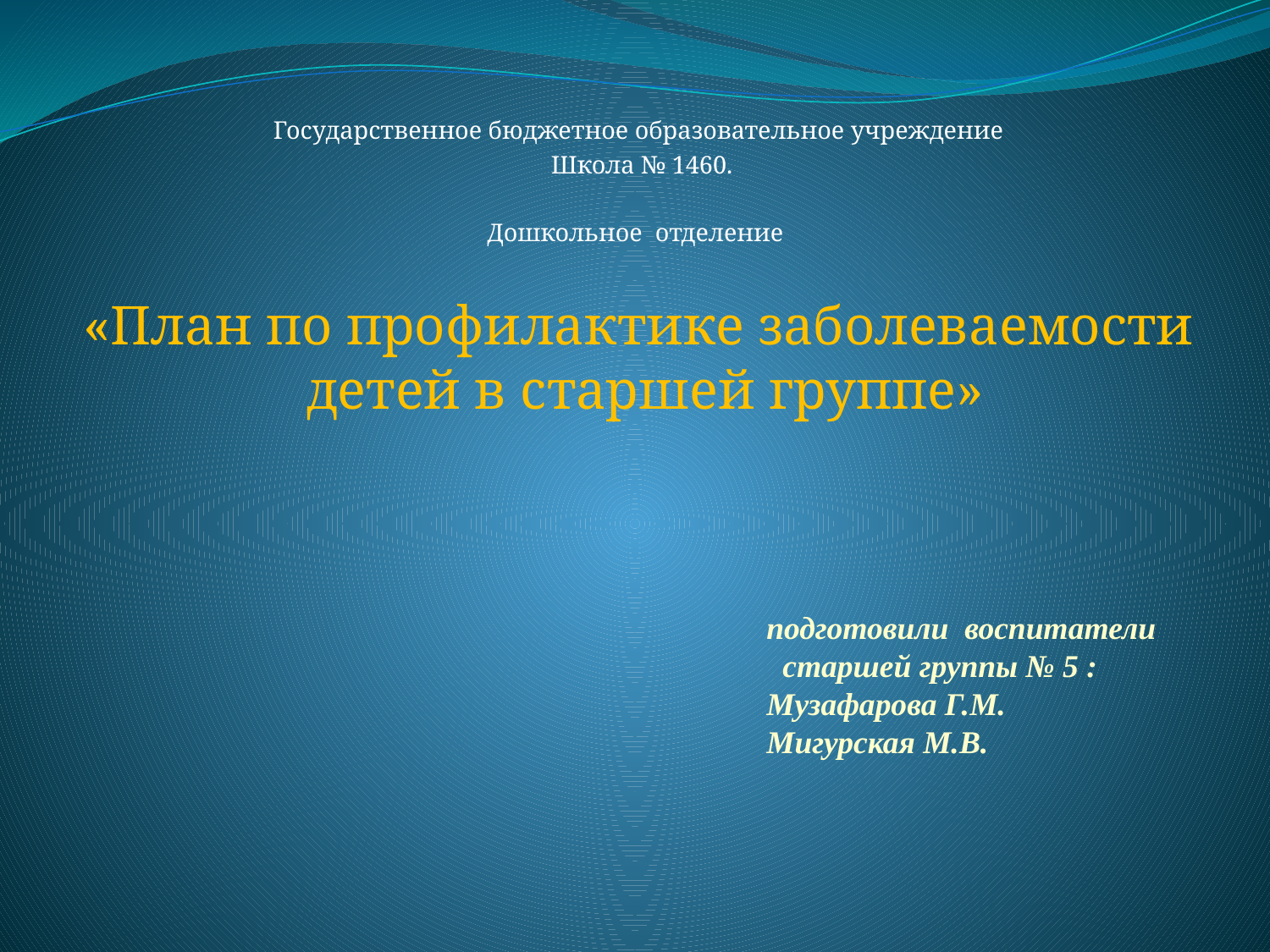

Государственное бюджетное образовательное учреждение
 Школа № 1460.

Дошкольное  отделение

«План по профилактике заболеваемости  детей в старшей группе»
 
подготовили  воспитатели
  старшей группы № 5 :
Музафарова Г.М.
Мигурская М.В.